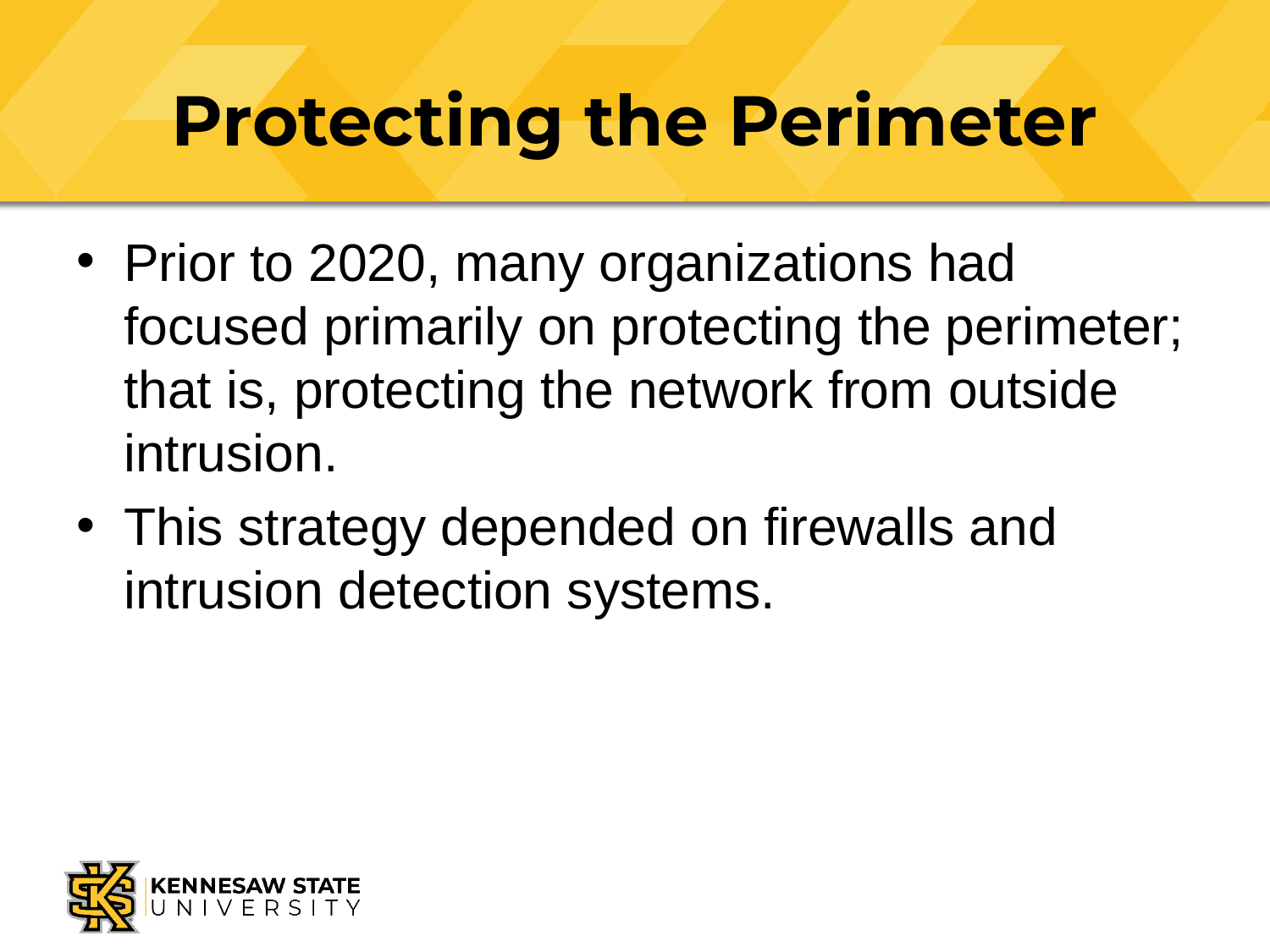

# Protecting the Perimeter
Prior to 2020, many organizations had focused primarily on protecting the perimeter; that is, protecting the network from outside intrusion.
This strategy depended on firewalls and intrusion detection systems.